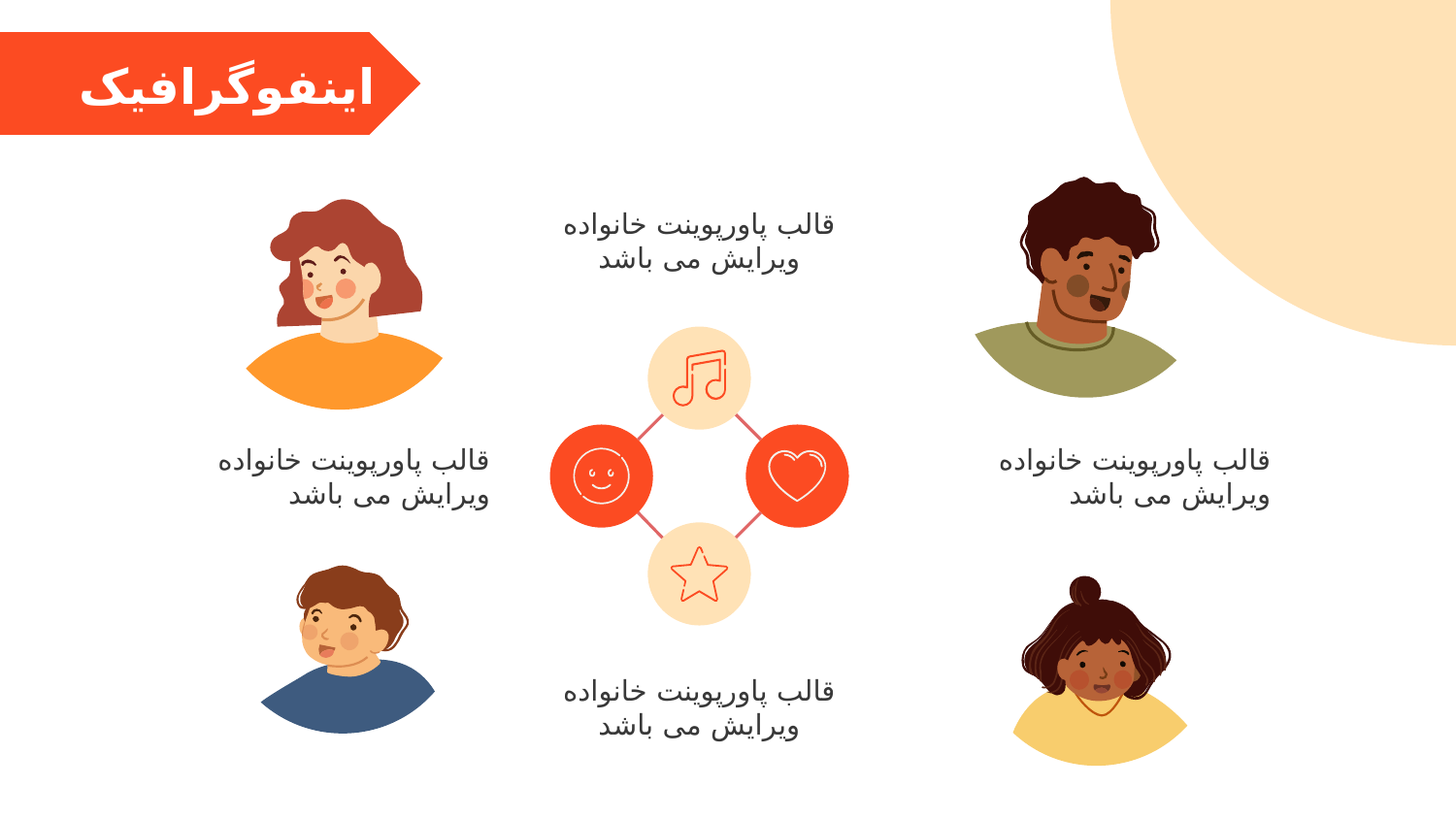

اینفوگرافیک

قالب پاورپوینت خانواده ویرایش می باشد

قالب پاورپوینت خانواده ویرایش می باشد
قالب پاورپوینت خانواده ویرایش می باشد

قالب پاورپوینت خانواده ویرایش می باشد